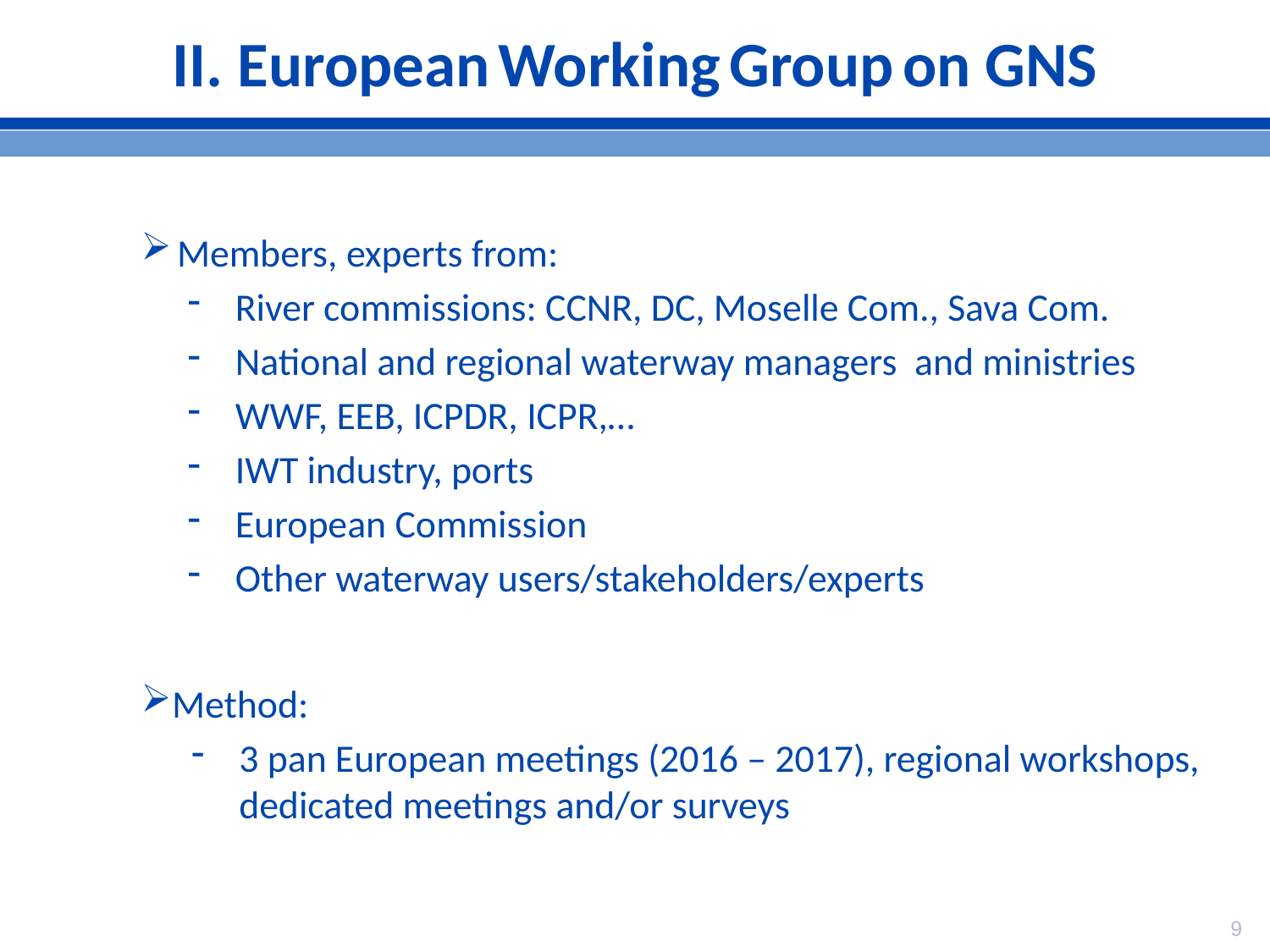

# II. European Working Group on GNS
Members, experts from:
River commissions: CCNR, DC, Moselle Com., Sava Com.
National and regional waterway managers  and ministries
WWF, EEB, ICPDR, ICPR,…
IWT industry, ports
European Commission
Other waterway users/stakeholders/experts

Method:
3 pan European meetings (2016 – 2017), regional workshops, dedicated meetings and/or surveys

9